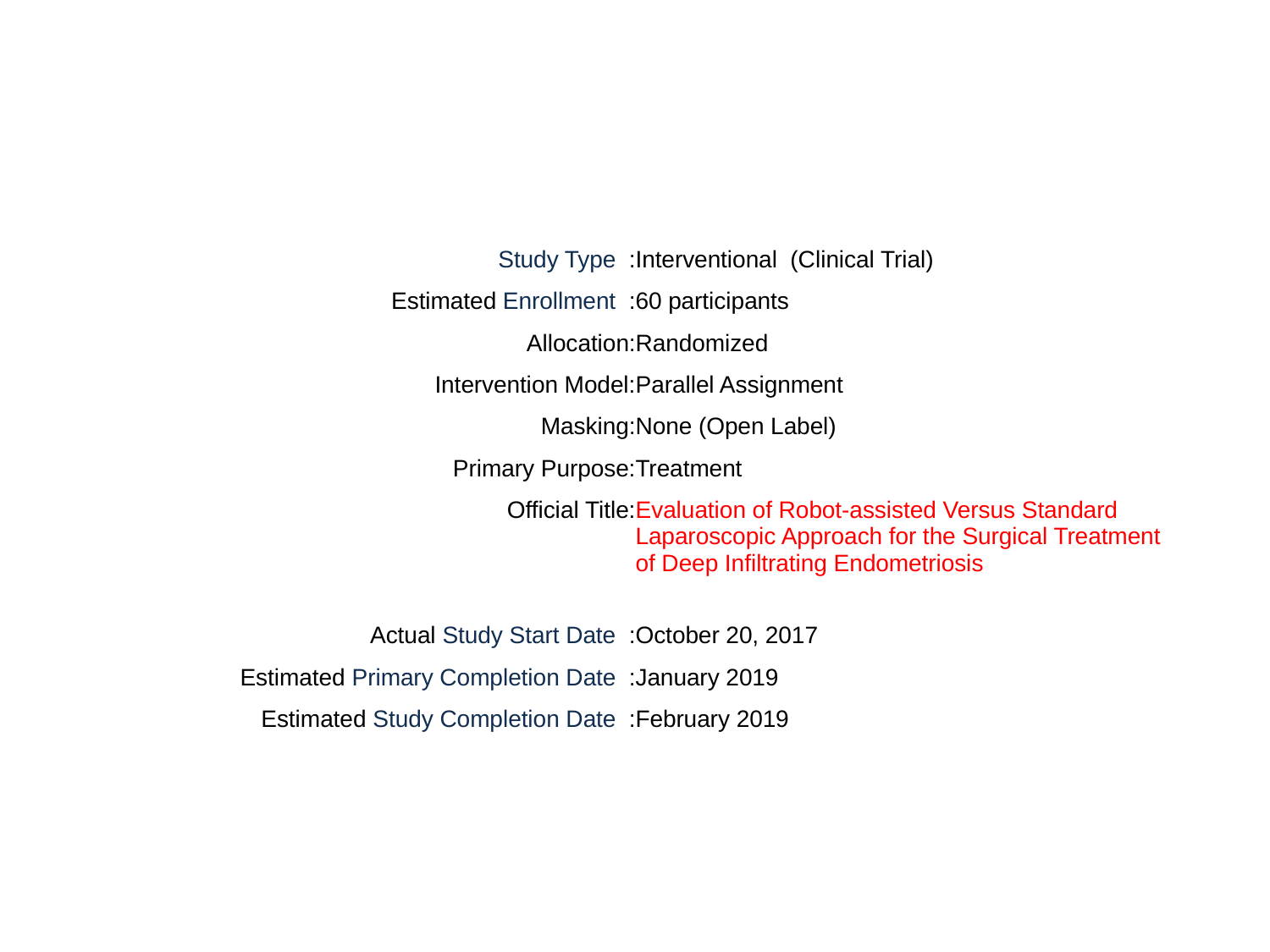

|  |  |
| --- | --- |
| Study Type  : | Interventional  (Clinical Trial) |
| Estimated Enrollment  : | 60 participants |
| Allocation: | Randomized |
| Intervention Model: | Parallel Assignment |
| Masking: | None (Open Label) |
| Primary Purpose: | Treatment |
| Official Title: | Evaluation of Robot-assisted Versus Standard Laparoscopic Approach for the Surgical Treatment of Deep Infiltrating Endometriosis |
| Actual Study Start Date  : | October 20, 2017 |
| Estimated Primary Completion Date  : | January 2019 |
| Estimated Study Completion Date  : | February 2019 |